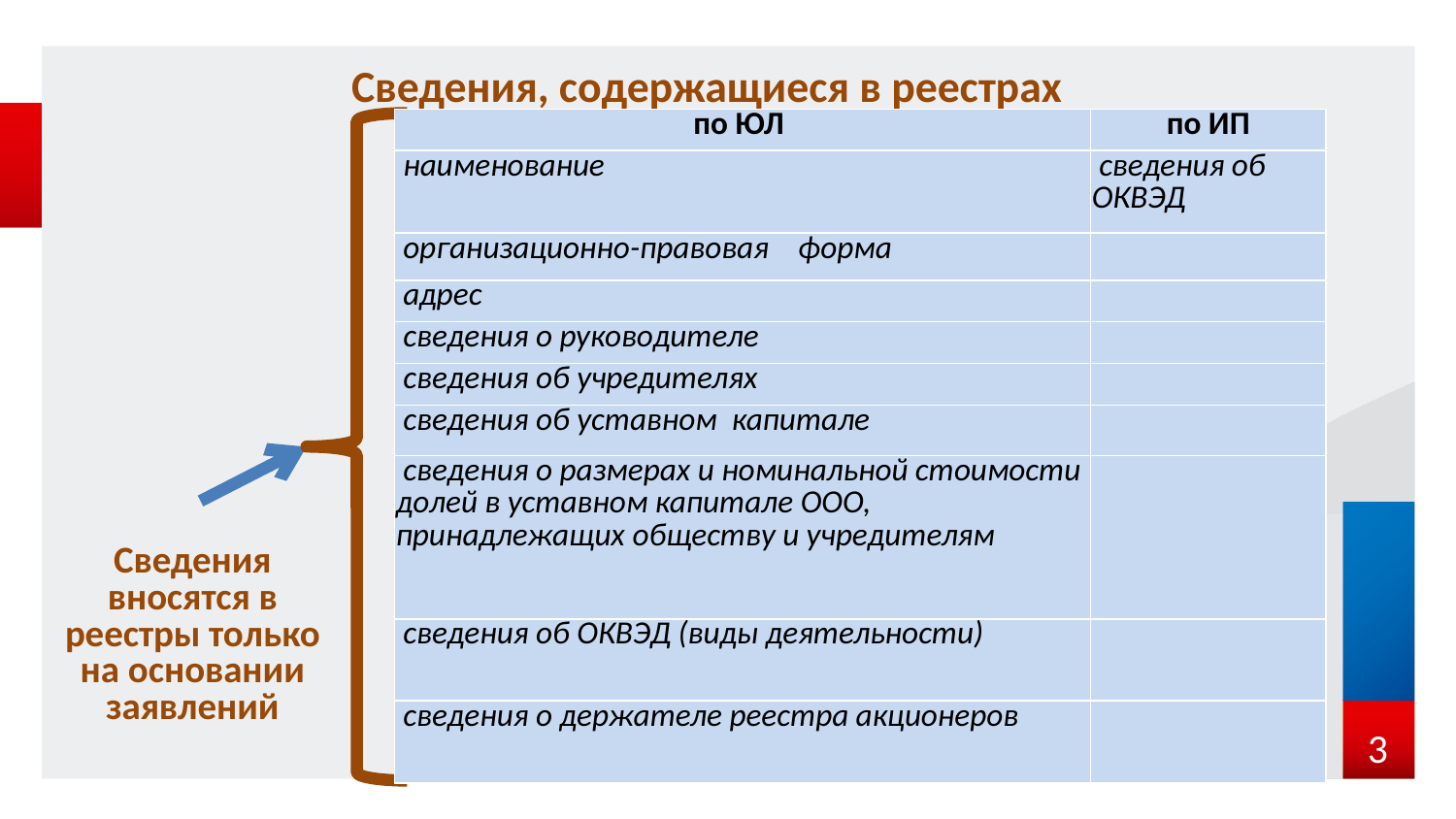

Сведения, содержащиеся в реестрах
| по ЮЛ | по ИП |
| --- | --- |
| наименование | сведения об ОКВЭД |
| организационно-правовая форма |  |
| адрес |  |
| сведения о руководителе |  |
| сведения об учредителях |  |
| сведения об уставном капитале |  |
| сведения о размерах и номинальной стоимости долей в уставном капитале ООО, принадлежащих обществу и учредителям |  |
| сведения об ОКВЭД (виды деятельности) |  |
| сведения о держателе реестра акционеров |  |

# Сведения вносятся в реестры только на основании заявлений
3